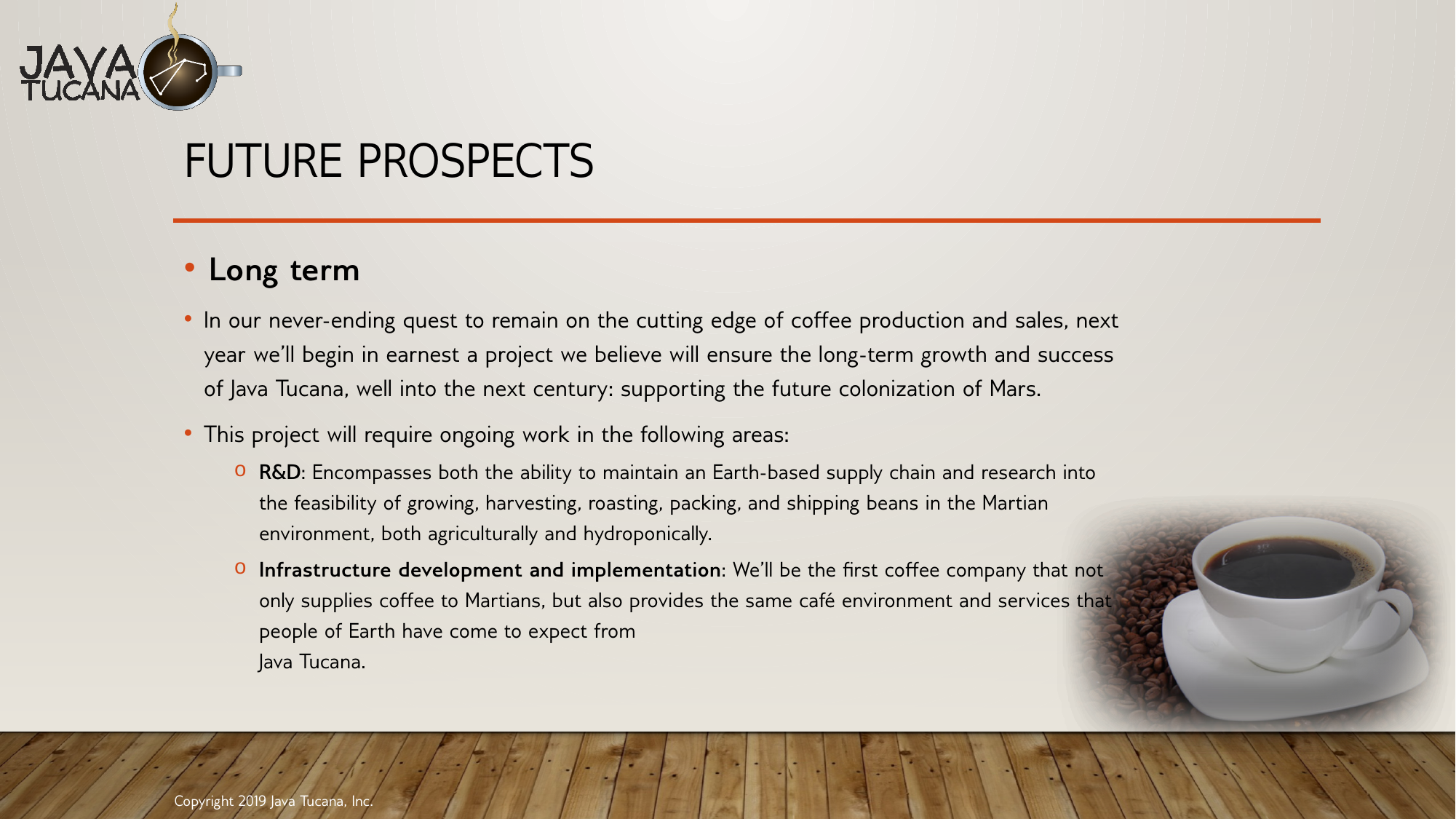

# Future prospects
Long term
In our never-ending quest to remain on the cutting edge of coffee production and sales, next year we’ll begin in earnest a project we believe will ensure the long-term growth and success of Java Tucana, well into the next century: supporting the future colonization of Mars.
This project will require ongoing work in the following areas:
R&D: Encompasses both the ability to maintain an Earth-based supply chain and research into the feasibility of growing, harvesting, roasting, packing, and shipping beans in the Martian environment, both agriculturally and hydroponically.
Infrastructure development and implementation: We’ll be the first coffee company that not only supplies coffee to Martians, but also provides the same café environment and services that people of Earth have come to expect from
Java Tucana.
Copyright 2019 Java Tucana, Inc.